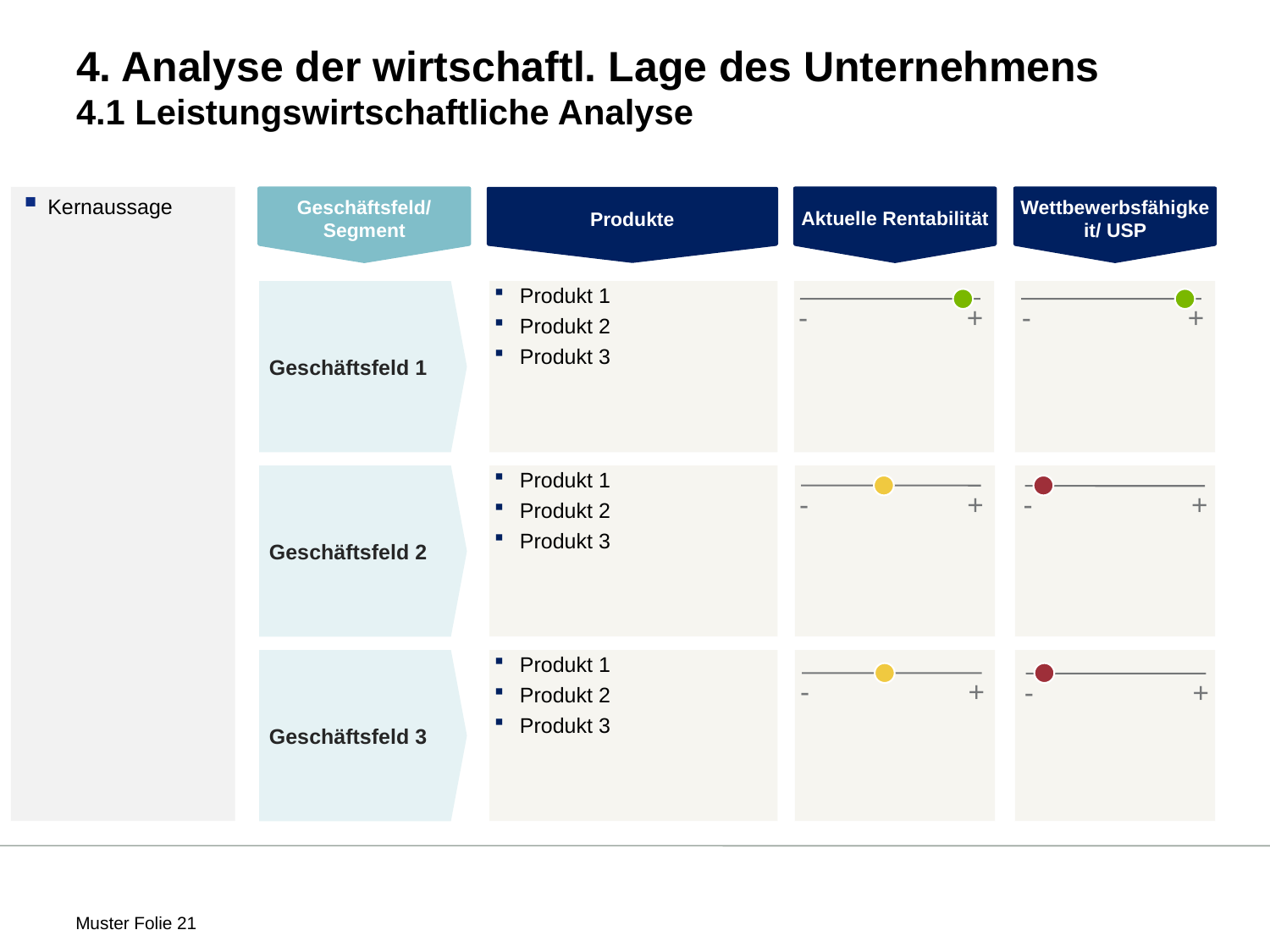

# 4. Analyse der wirtschaftl. Lage des Unternehmens 4.1 Leistungswirtschaftliche Analyse
Kernaussage
Geschäftsfeld/
Segment
Aktuelle Rentabilität
Wettbewerbsfähigkeit/ USP
Produkte
Geschäftsfeld 1
Produkt 1
Produkt 2
Produkt 3

-
+
-
+
Geschäftsfeld 2
Produkt 1
Produkt 2
Produkt 3

-
+
-
+
Geschäftsfeld 3
Produkt 1
Produkt 2
Produkt 3

-
+
-
+
 Muster Folie 21